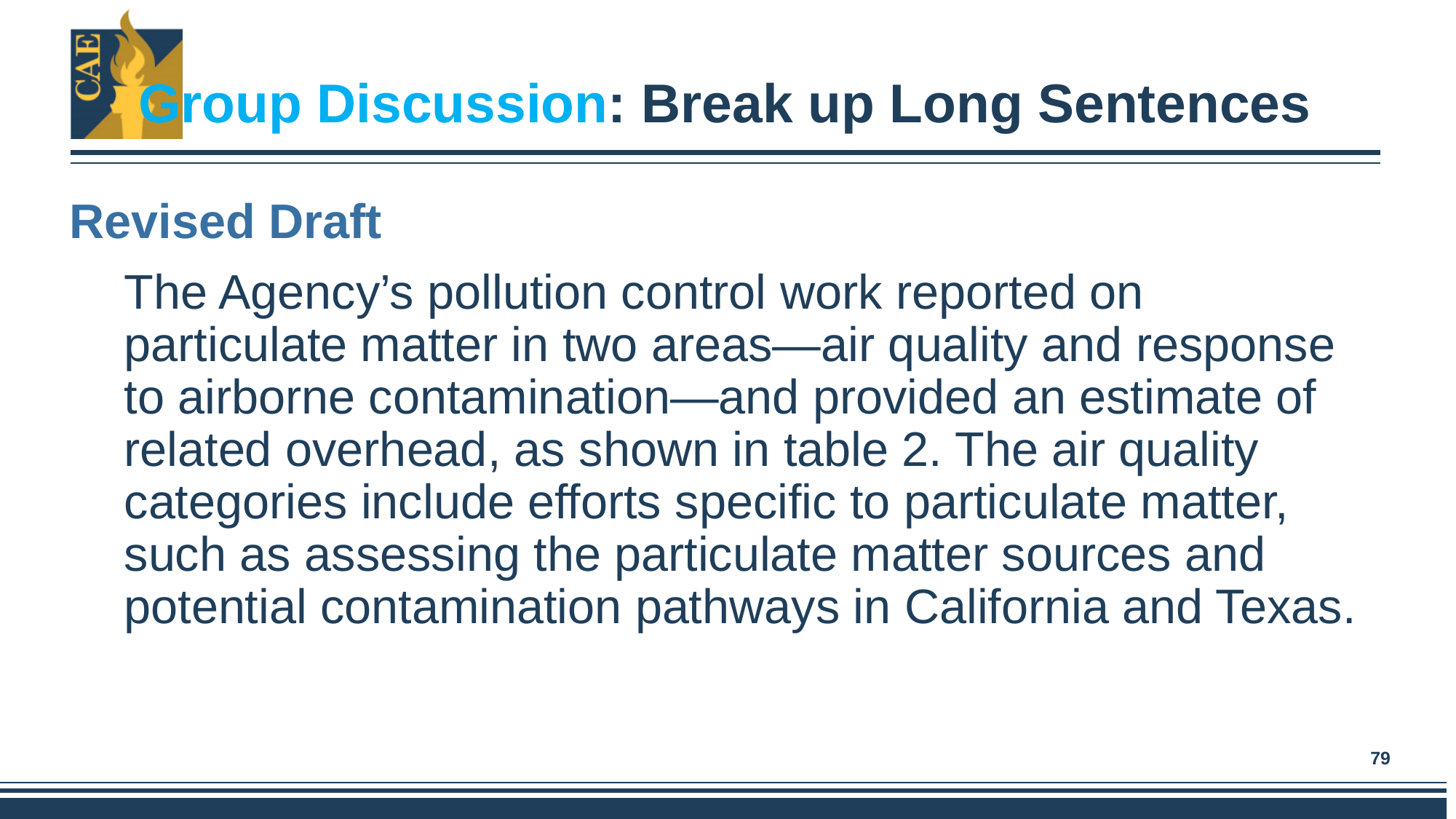

# Group Discussion: Break up Long Sentences
Revised Draft
The Agency’s pollution control work reported on particulate matter in two areas—air quality and response to airborne contamination—and provided an estimate of related overhead, as shown in table 2. The air quality categories include efforts specific to particulate matter, such as assessing the particulate matter sources and potential contamination pathways in California and Texas.
79